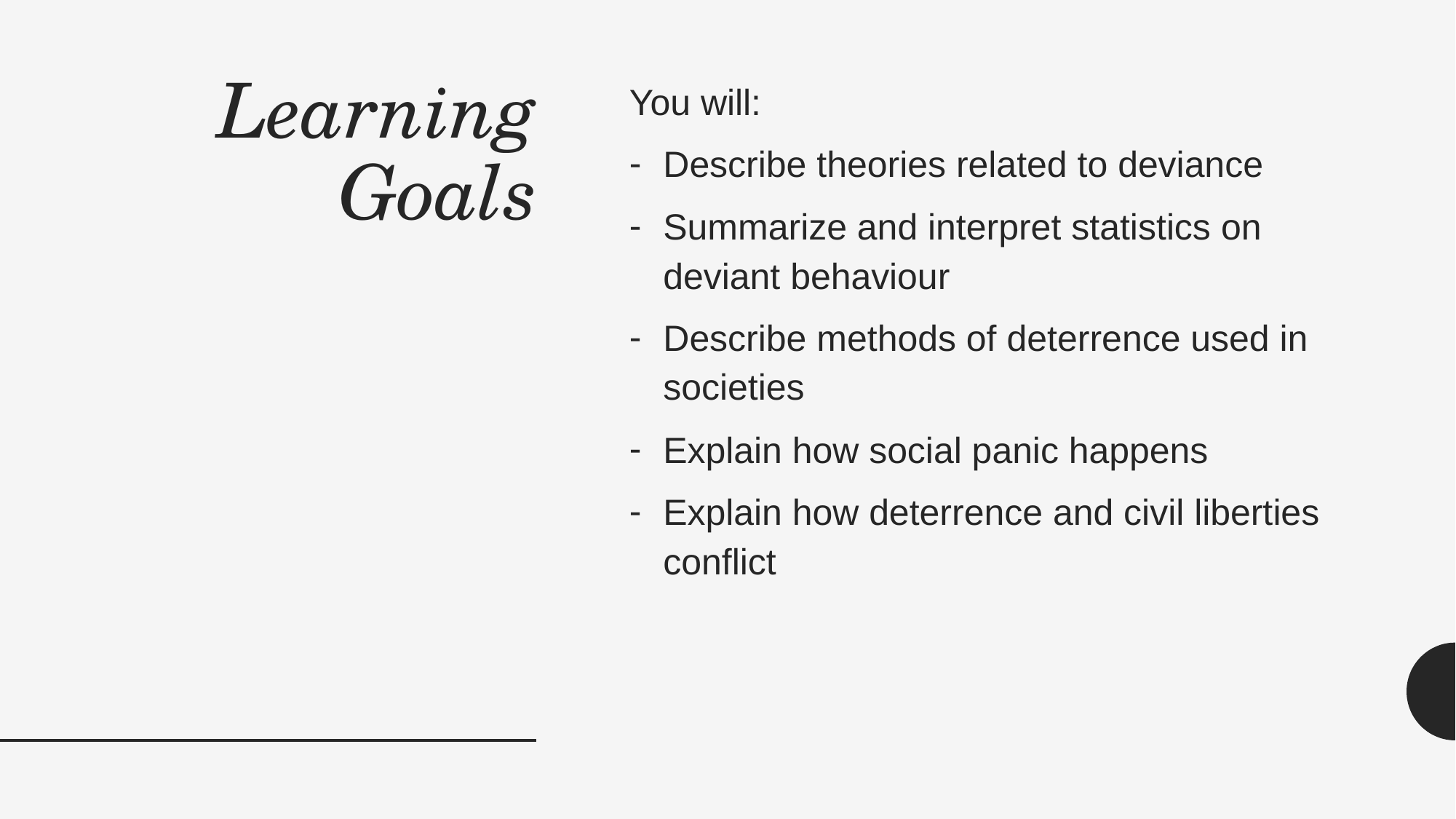

# Learning Goals
You will:
Describe theories related to deviance
Summarize and interpret statistics on deviant behaviour
Describe methods of deterrence used in societies
Explain how social panic happens
Explain how deterrence and civil liberties conflict